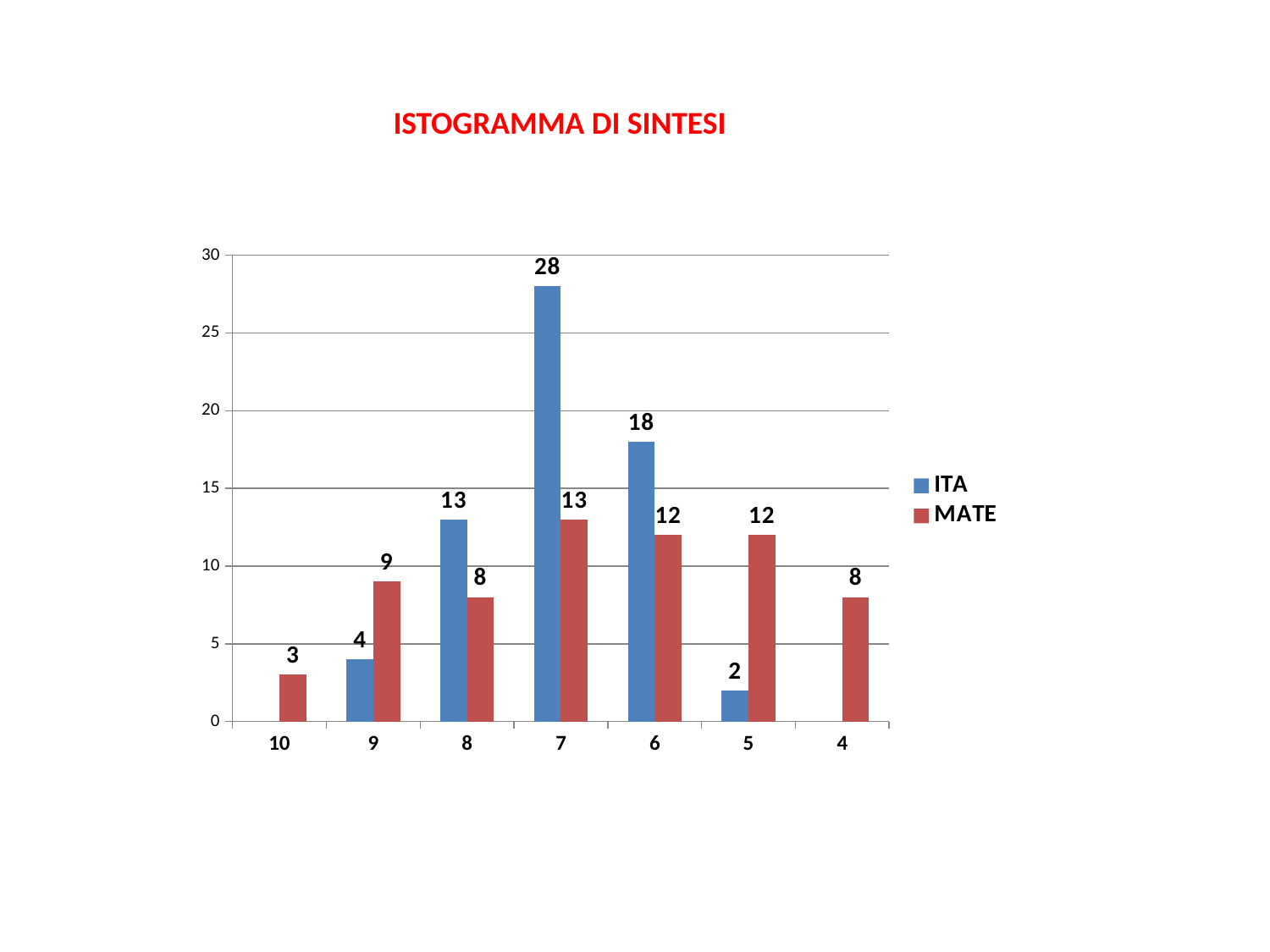

ISTOGRAMMA DI SINTESI

### Chart

| Category | ITA | MATE |
|---|---|---|
| 10 | None | 3.0 |
| 9 | 4.0 | 9.0 |
| 8 | 13.0 | 8.0 |
| 7 | 28.0 | 13.0 |
| 6 | 18.0 | 12.0 |
| 5 | 2.0 | 12.0 |
| 4 | None | 8.0 |